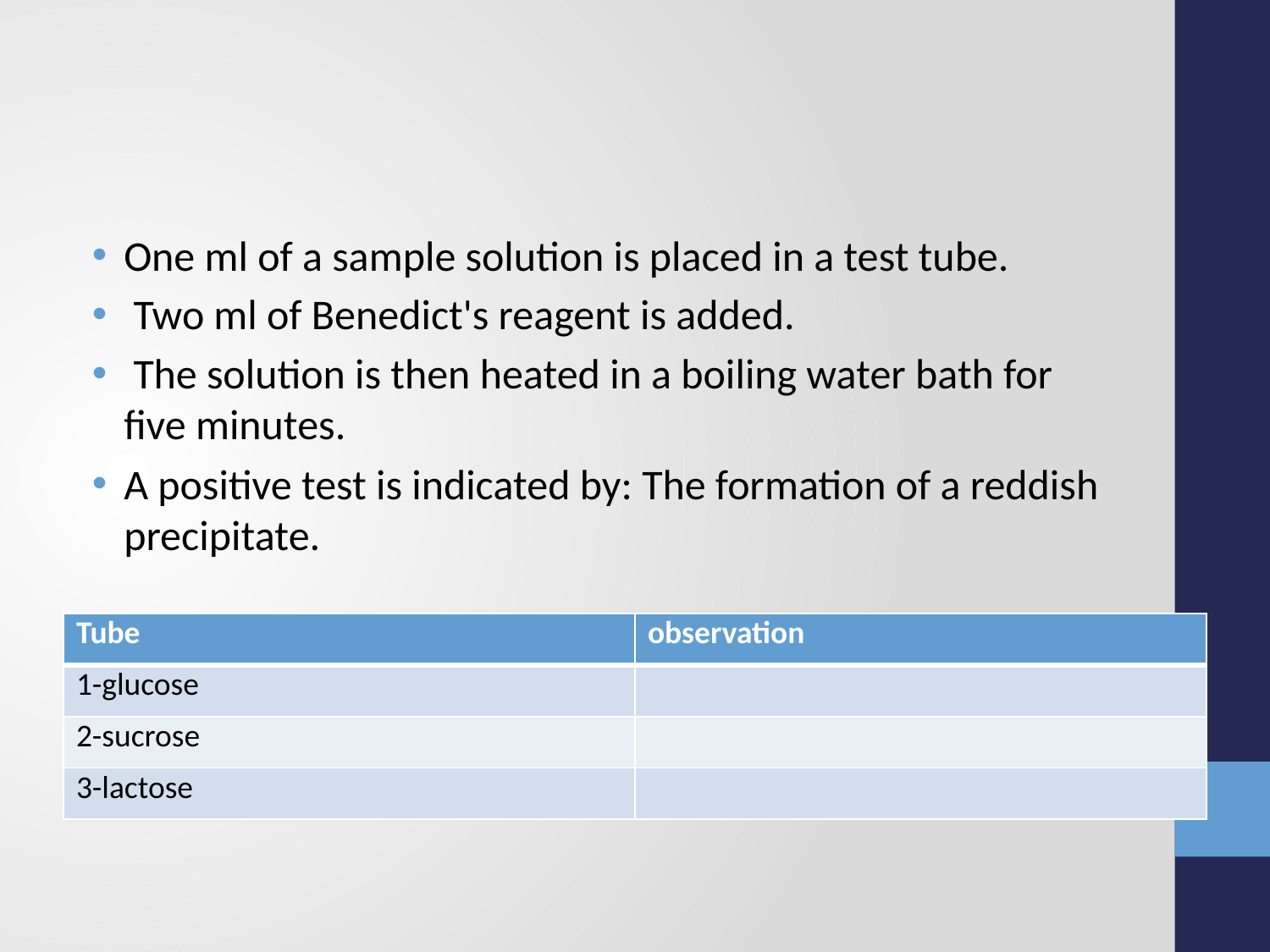

#
One ml of a sample solution is placed in a test tube.
 Two ml of Benedict's reagent is added.
 The solution is then heated in a boiling water bath for five minutes.
A positive test is indicated by: The formation of a reddish precipitate.
| Tube | observation |
| --- | --- |
| 1-glucose |  |
| 2-sucrose |  |
| 3-lactose |  |